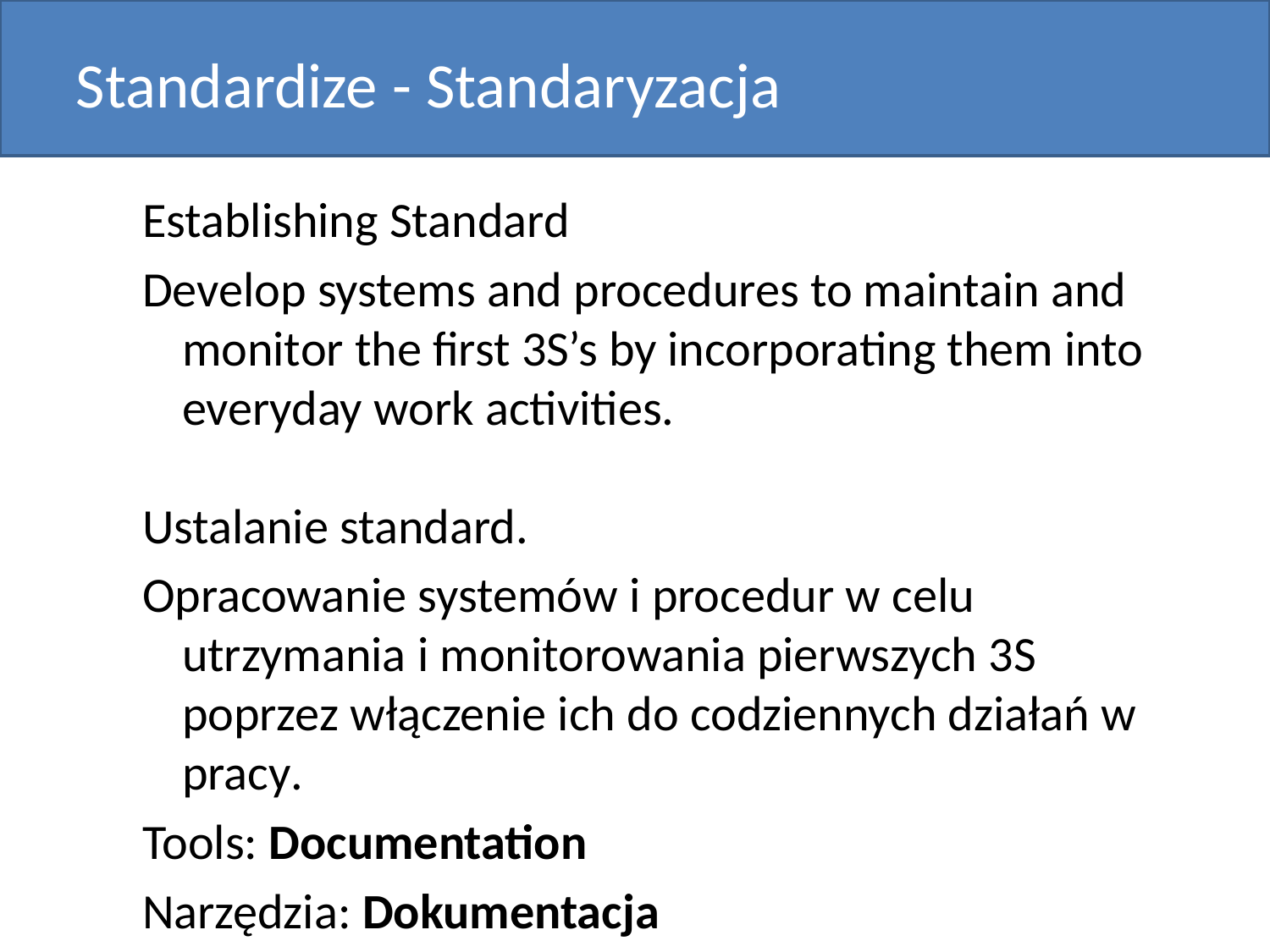

# Standardize - Standaryzacja
Establishing Standard
Develop systems and procedures to maintain and monitor the first 3S’s by incorporating them into everyday work activities.

Ustalanie standard.
Opracowanie systemów i procedur w celu utrzymania i monitorowania pierwszych 3S poprzez włączenie ich do codziennych działań w pracy.
Tools: Documentation
Narzędzia: Dokumentacja